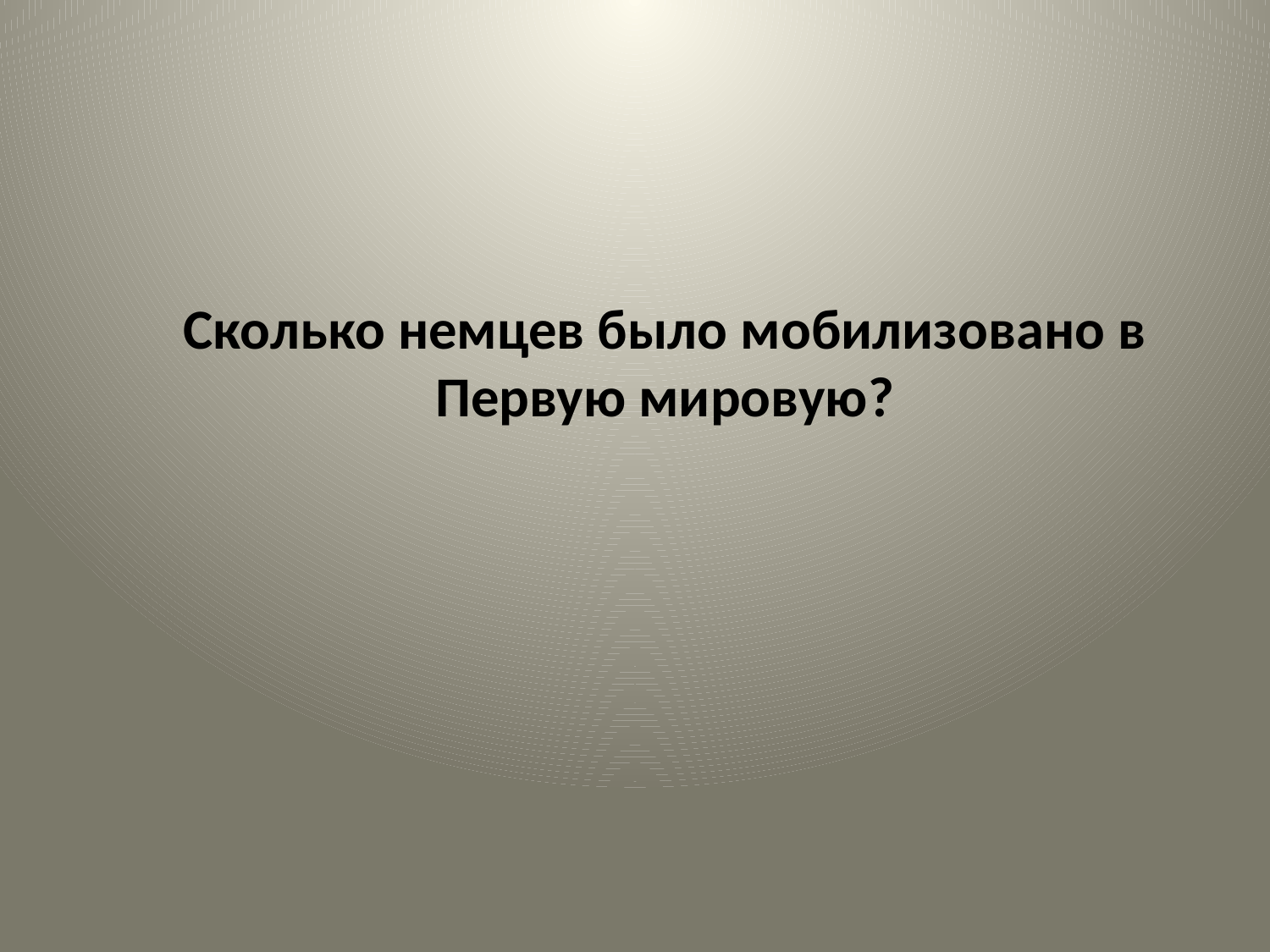

#
Сколько немцев было мобилизовано в Первую мировую?